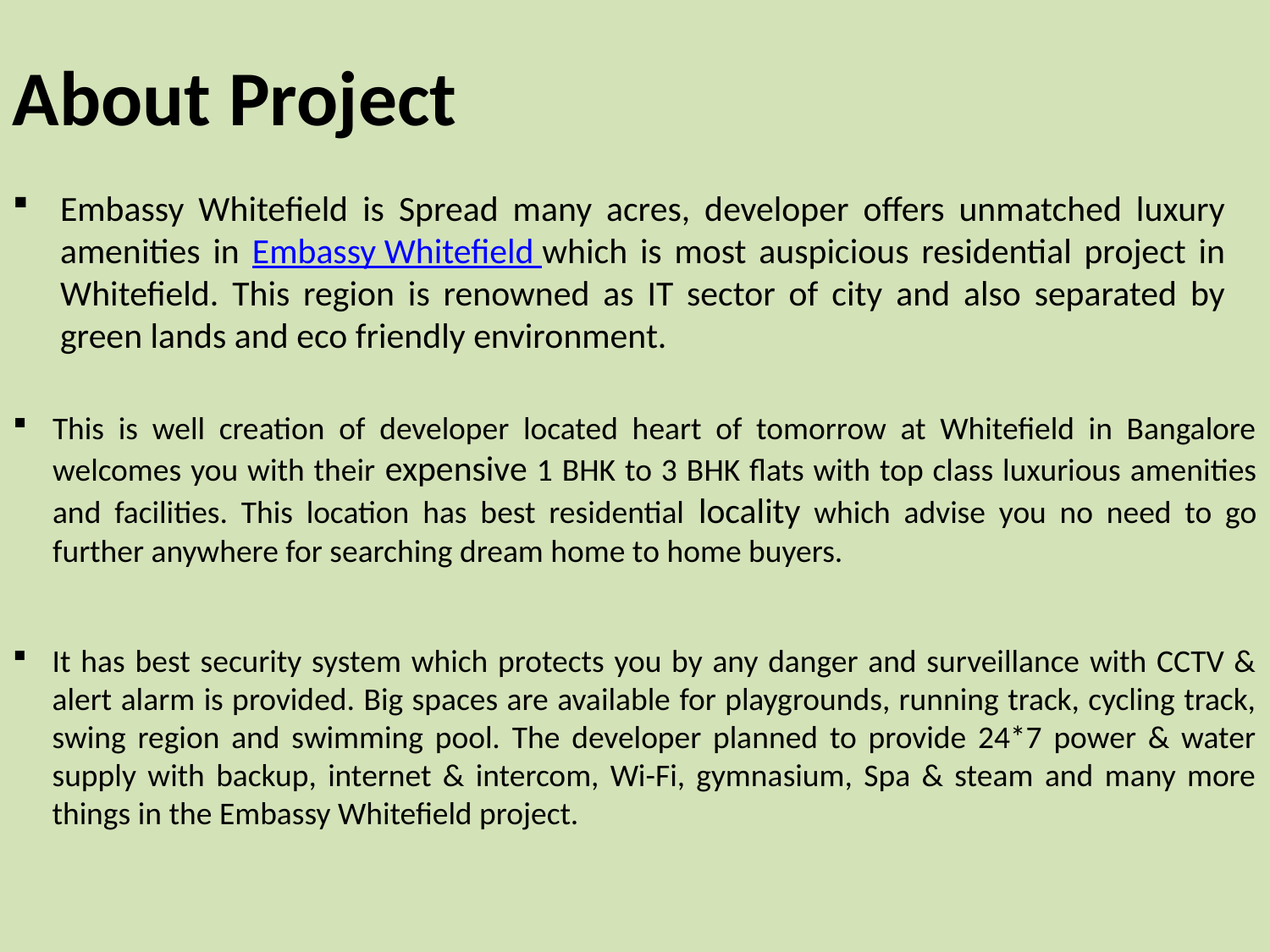

About Project
Embassy Whitefield is Spread many acres, developer offers unmatched luxury amenities in Embassy Whitefield which is most auspicious residential project in Whitefield. This region is renowned as IT sector of city and also separated by green lands and eco friendly environment.
This is well creation of developer located heart of tomorrow at Whitefield in Bangalore welcomes you with their expensive 1 BHK to 3 BHK flats with top class luxurious amenities and facilities. This location has best residential locality which advise you no need to go further anywhere for searching dream home to home buyers.
It has best security system which protects you by any danger and surveillance with CCTV & alert alarm is provided. Big spaces are available for playgrounds, running track, cycling track, swing region and swimming pool. The developer planned to provide 24*7 power & water supply with backup, internet & intercom, Wi-Fi, gymnasium, Spa & steam and many more things in the Embassy Whitefield project.